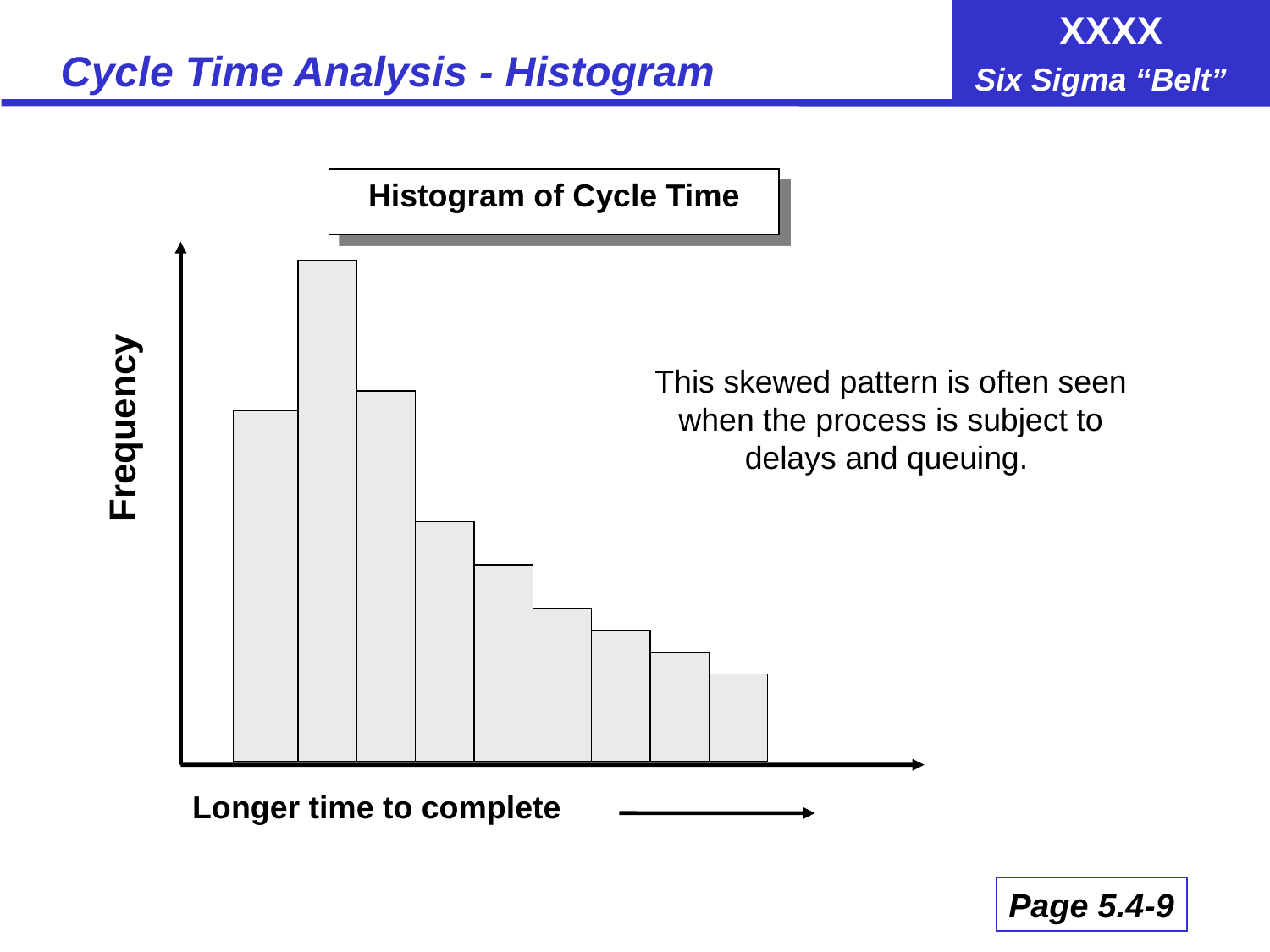

# Cycle Time Analysis - Histogram
Histogram of Cycle Time

This skewed pattern is often seen when the process is subject to delays and queuing.

Longer time to complete

Frequency
Page 5.4-9